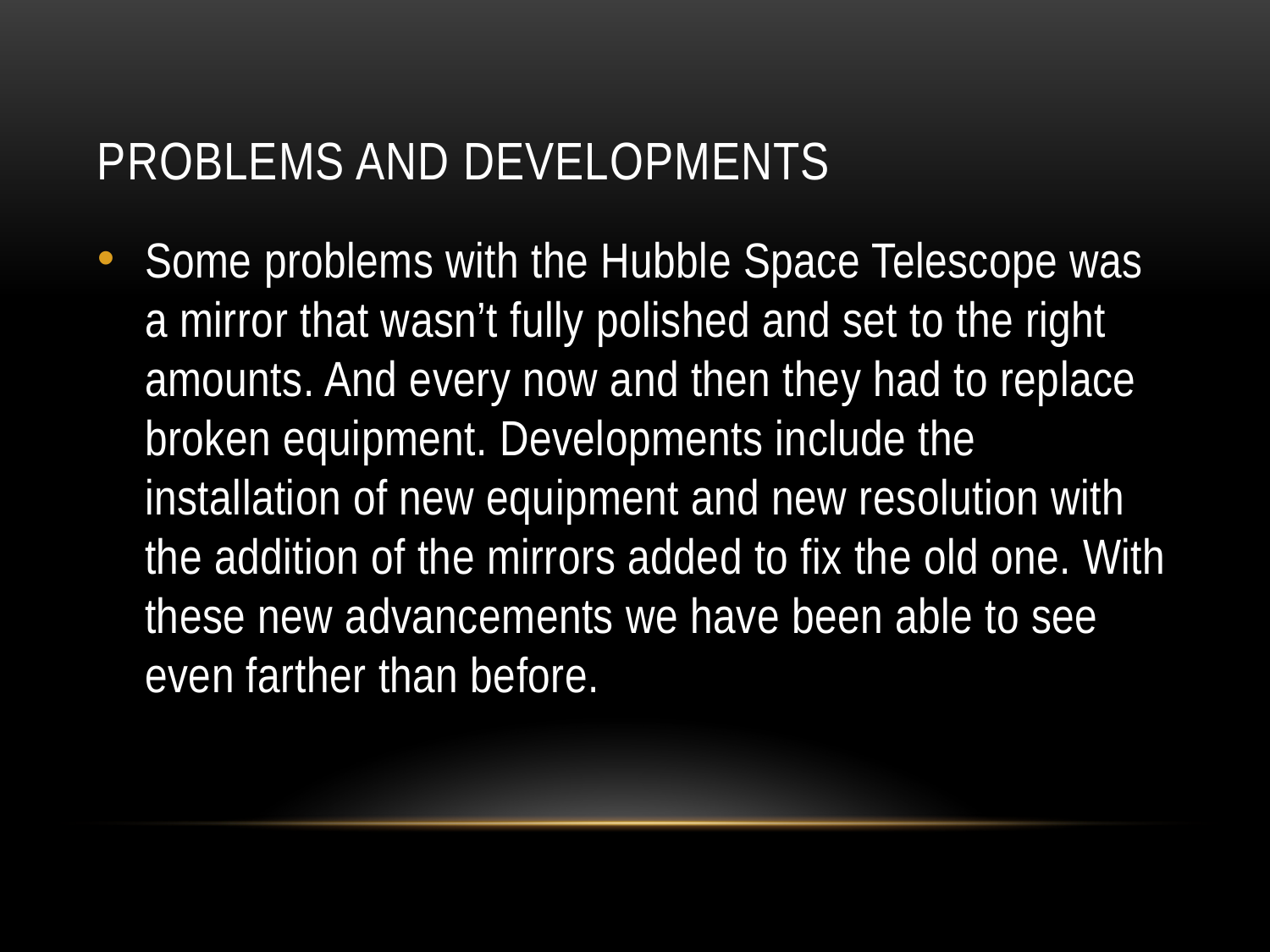

# Problems and developments
Some problems with the Hubble Space Telescope was a mirror that wasn’t fully polished and set to the right amounts. And every now and then they had to replace broken equipment. Developments include the installation of new equipment and new resolution with the addition of the mirrors added to fix the old one. With these new advancements we have been able to see even farther than before.